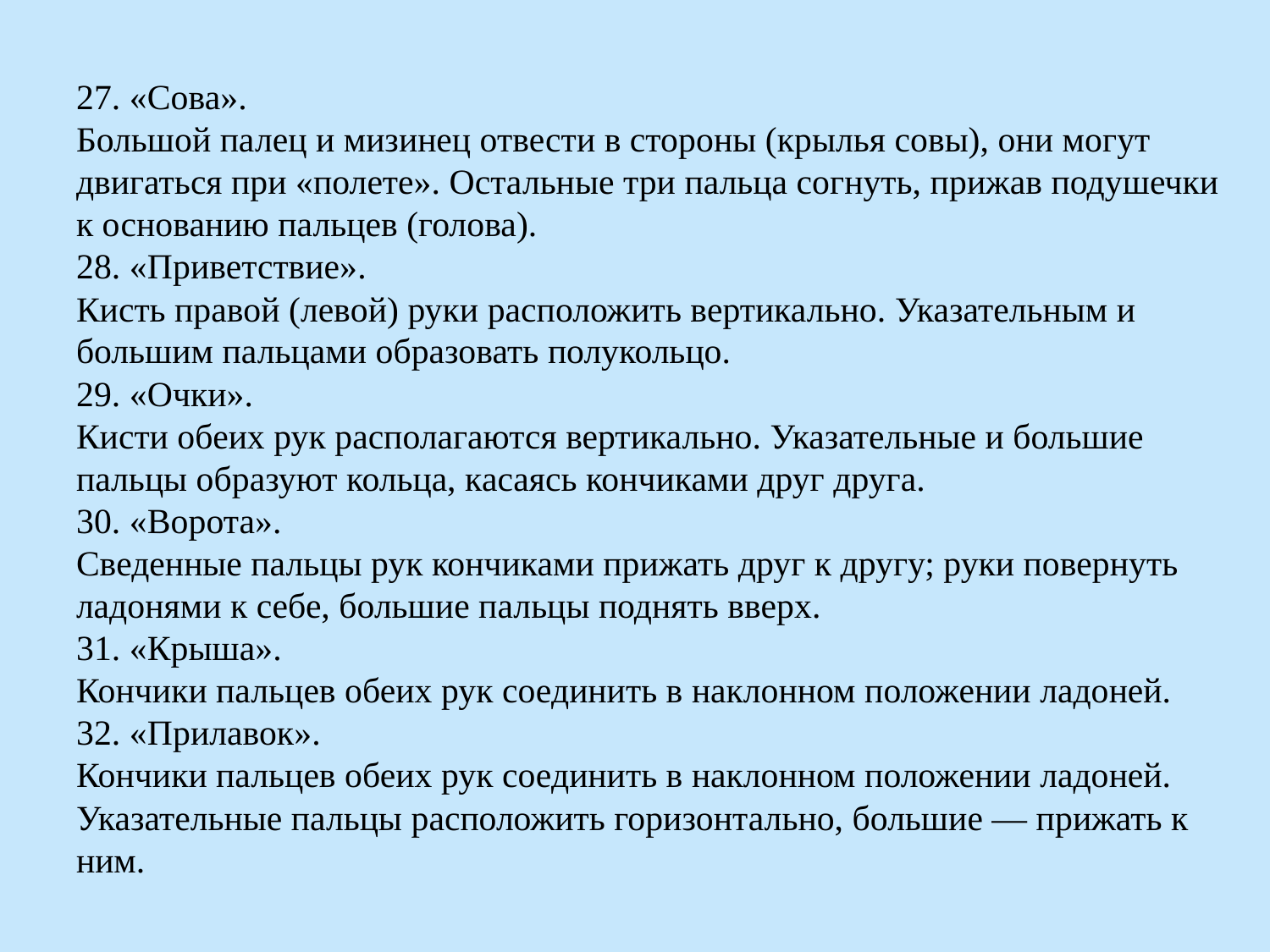

# 27. «Сова». Большой палец и мизинец отвести в стороны (крылья совы), они могут двигаться при «полете». Остальные три пальца согнуть, прижав подушечки к основанию пальцев (голова). 28. «Приветствие». Кисть правой (левой) руки расположить вертикально. Указательным и большим пальцами образовать полукольцо. 29. «Очки». Кисти обеих рук располагаются вертикально. Указательные и большие пальцы образуют кольца, касаясь кончиками друг друга. 30. «Ворота». Сведенные пальцы рук кончиками прижать друг к другу; руки повернуть ладонями к себе, большие пальцы поднять вверх. 31. «Крыша». Кончики пальцев обеих рук соединить в наклонном положении ладоней. 32. «Прилавок». Кончики пальцев обеих рук соединить в наклонном положении ладоней. Указательные пальцы расположить горизонтально, большие — прижать к ним.